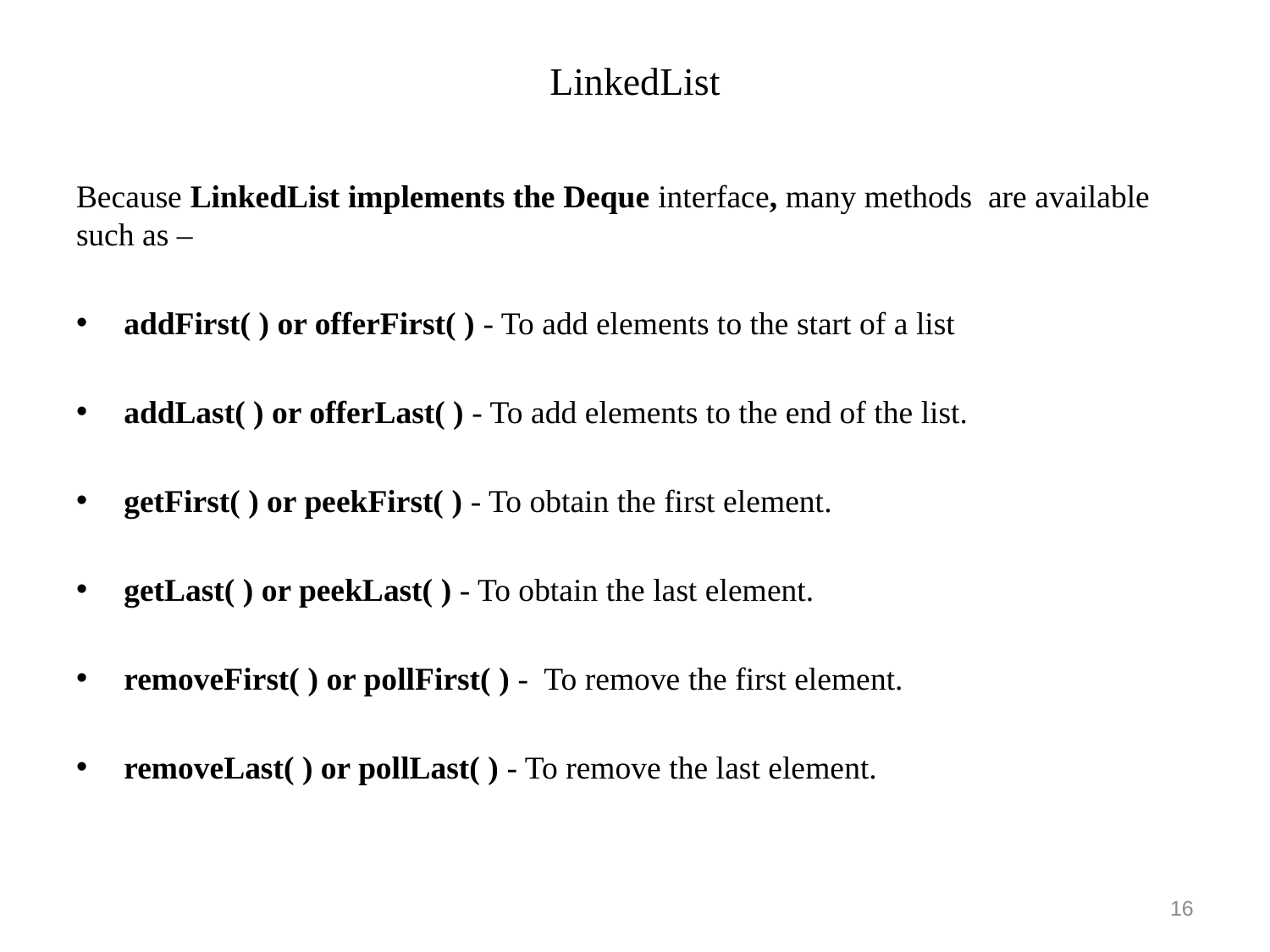

# LinkedList

Because LinkedList implements the Deque interface, many methods  are available such as –

addFirst( ) or offerFirst( ) - To add elements to the start of a list

addLast( ) or offerLast( ) - To add elements to the end of the list.

getFirst( ) or peekFirst( ) - To obtain the first element.

getLast( ) or peekLast( ) - To obtain the last element.

removeFirst( ) or pollFirst( ) -  To remove the first element.

removeLast( ) or pollLast( ) - To remove the last element.

16